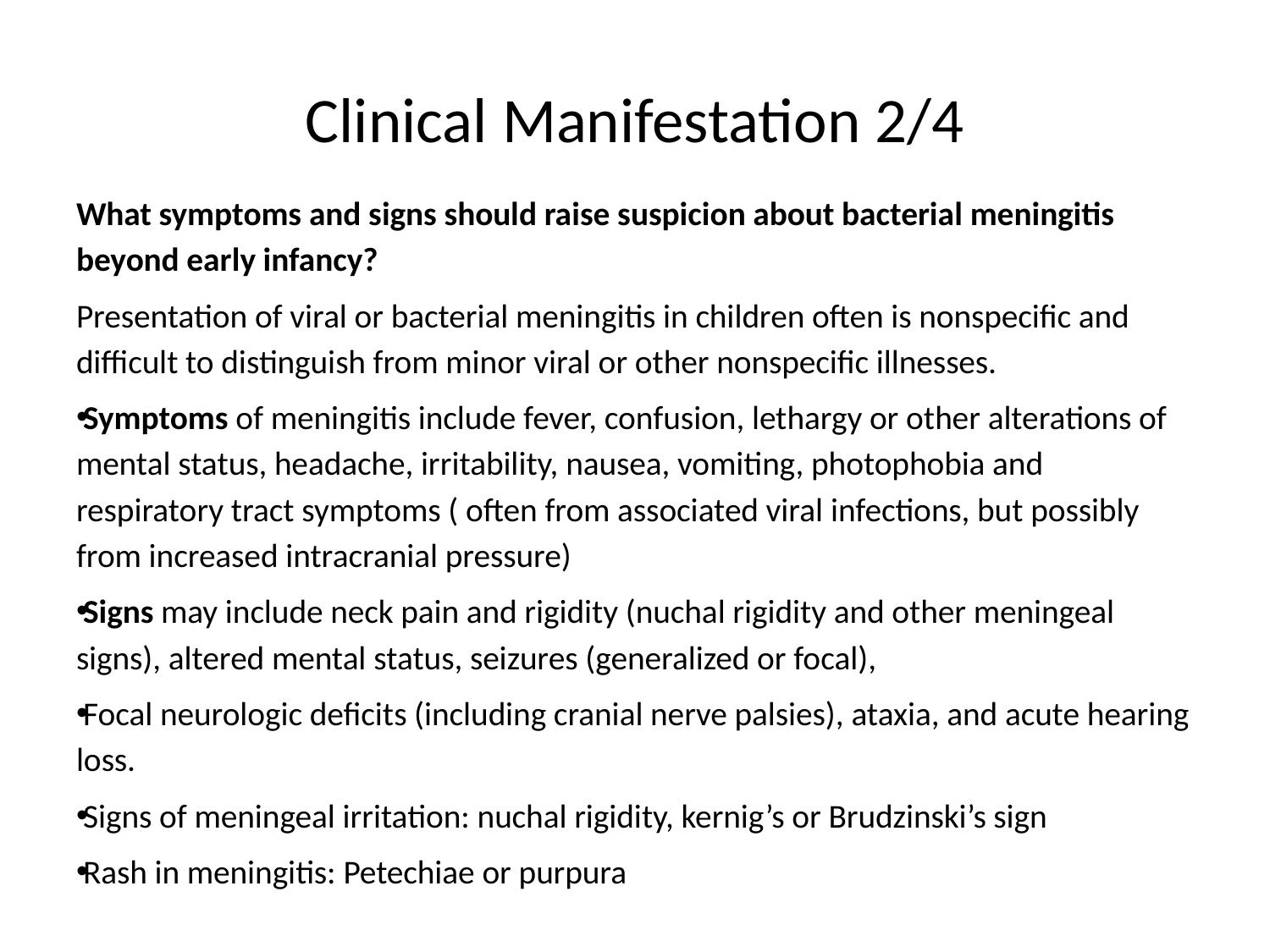

# Clinical Manifestation 2/4
What symptoms and signs should raise suspicion about bacterial meningitis beyond early infancy?
Presentation of viral or bacterial meningitis in children often is nonspecific and difficult to distinguish from minor viral or other nonspecific illnesses.
Symptoms of meningitis include fever, confusion, lethargy or other alterations of mental status, headache, irritability, nausea, vomiting, photophobia and respiratory tract symptoms ( often from associated viral infections, but possibly from increased intracranial pressure)
Signs may include neck pain and rigidity (nuchal rigidity and other meningeal signs), altered mental status, seizures (generalized or focal),
Focal neurologic deficits (including cranial nerve palsies), ataxia, and acute hearing loss.
Signs of meningeal irritation: nuchal rigidity, kernig’s or Brudzinski’s sign
Rash in meningitis: Petechiae or purpura